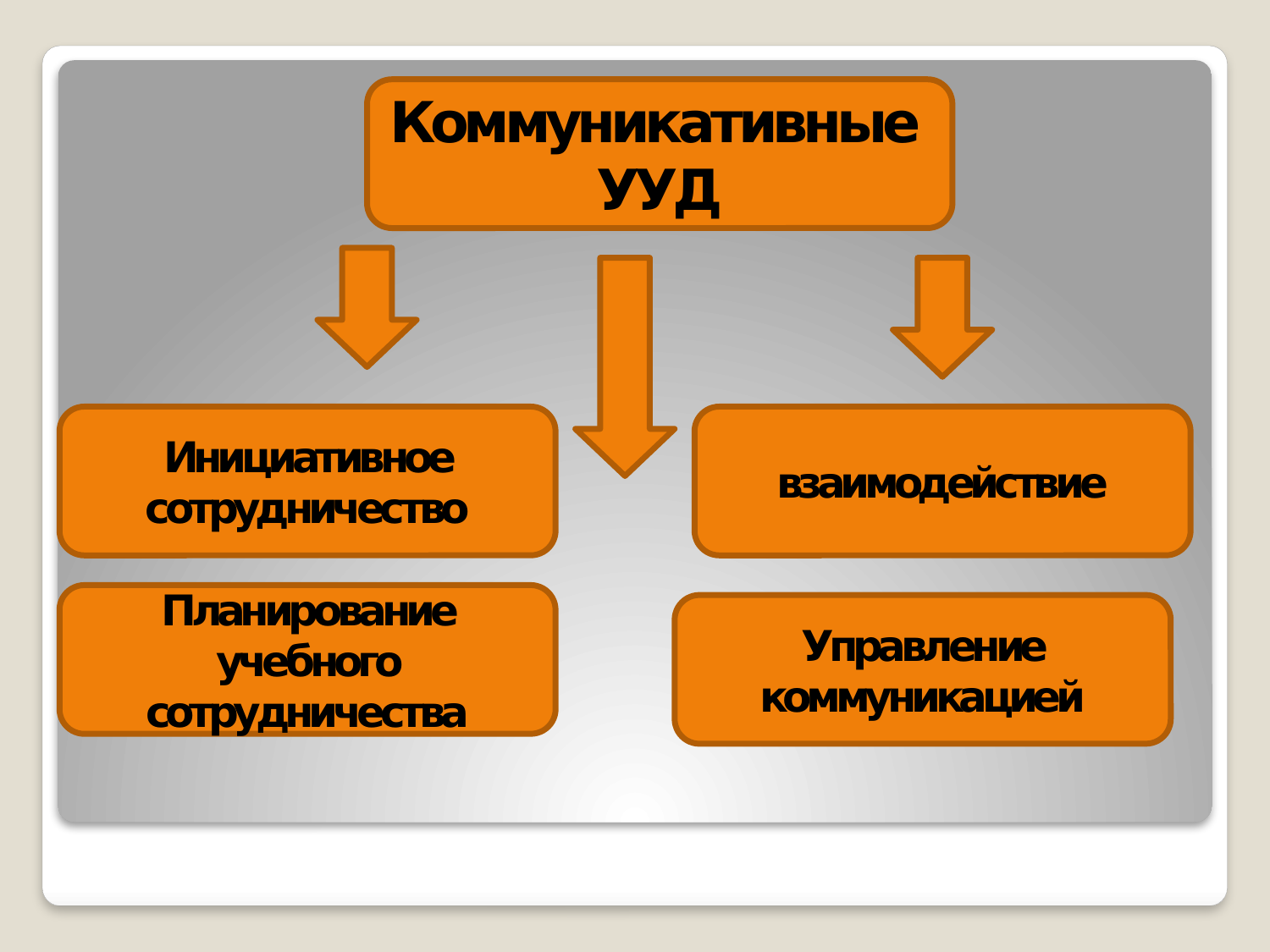

Коммуникативные  УУД

Инициативное сотрудничество
взаимодействие

Планирование учебного сотрудничества
Управление коммуникацией
#